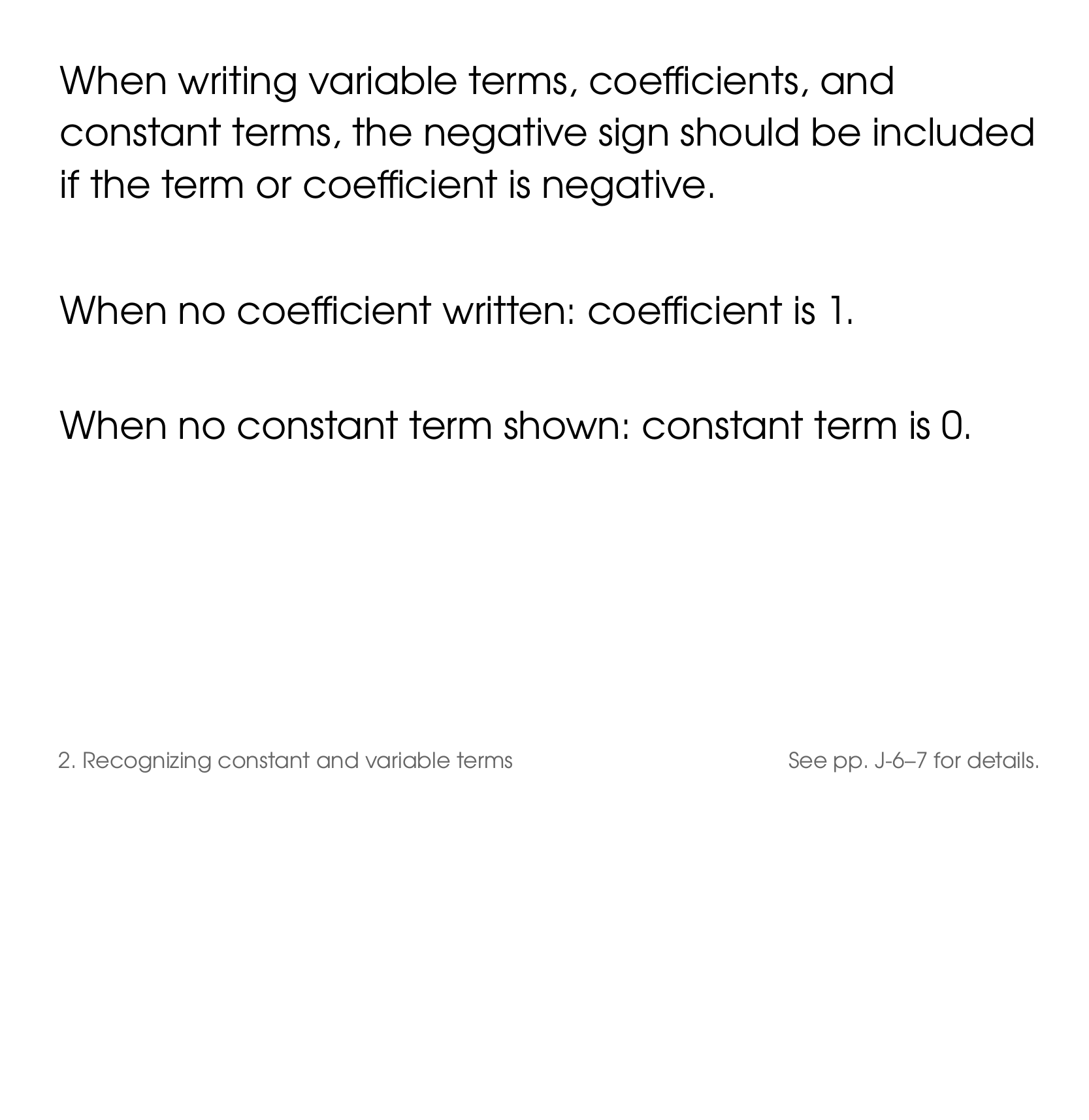

When writing variable terms, coefficients, and constant terms, the negative sign should be included if the term or coefficient is negative.

When no coefficient written: coefficient is 1.
When no constant term shown: constant term is 0.
2. Recognizing constant and variable terms
See pp. J-6–7 for details.